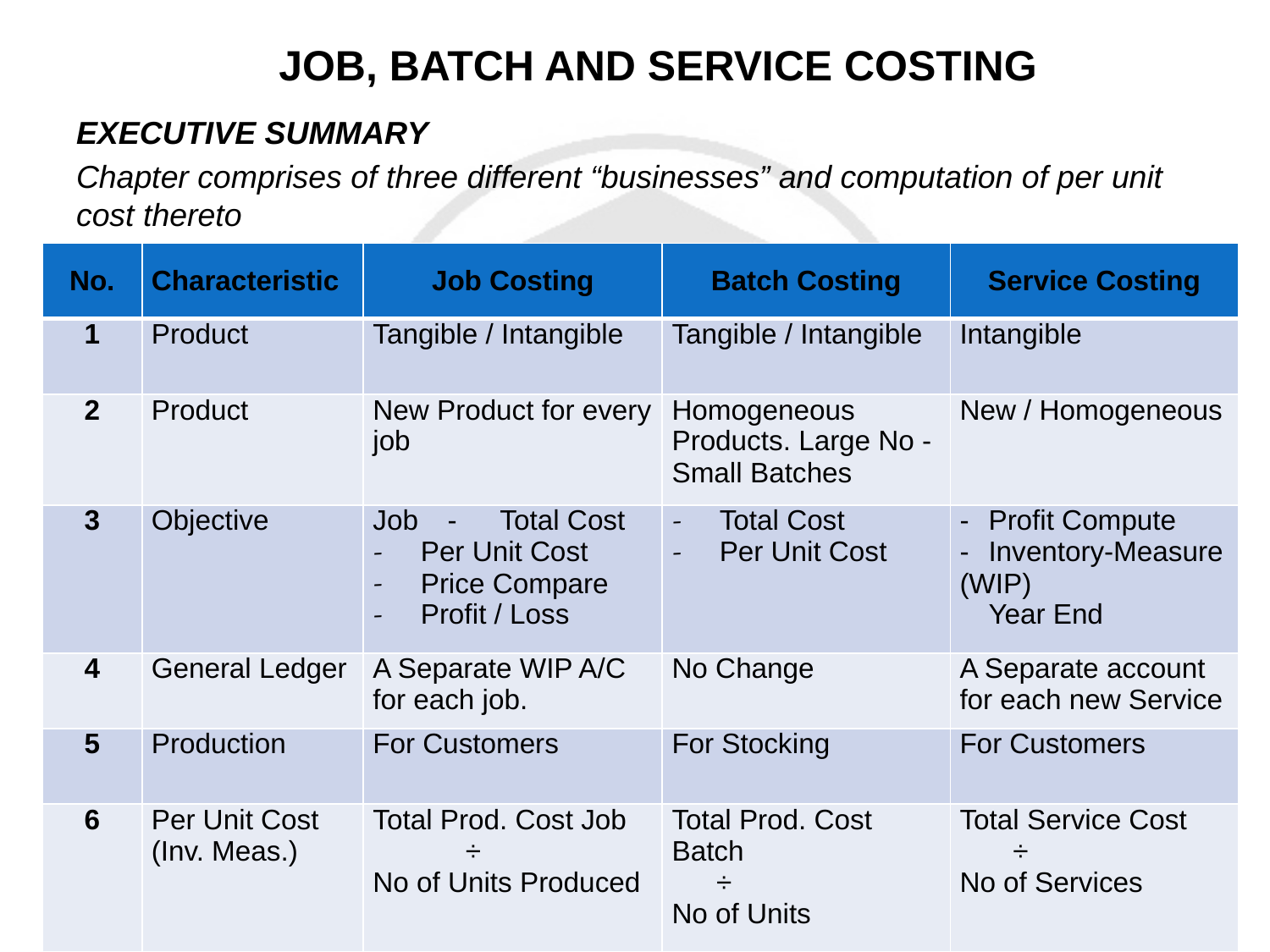

# JOB, BATCH AND SERVICE COSTING
EXECUTIVE SUMMARY
Chapter comprises of three different “businesses” and computation of per unit cost thereto
| No. | Characteristic | Job Costing | Batch Costing | Service Costing |
| --- | --- | --- | --- | --- |
| 1 | Product | Tangible / Intangible | Tangible / Intangible | Intangible |
| 2 | Product | New Product for every job | Homogeneous Products. Large No -Small Batches | New / Homogeneous |
| 3 | Objective | Job - Total Cost Per Unit Cost Price Compare Profit / Loss | Total Cost Per Unit Cost | - Profit Compute - Inventory-Measure (WIP) Year End |
| 4 | General Ledger | A Separate WIP A/C for each job. | No Change | A Separate account for each new Service |
| 5 | Production | For Customers | For Stocking | For Customers |
| 6 | Per Unit Cost (Inv. Meas.) | Total Prod. Cost Job ÷ No of Units Produced | Total Prod. Cost Batch ÷ No of Units | Total Service Cost ÷ No of Services |